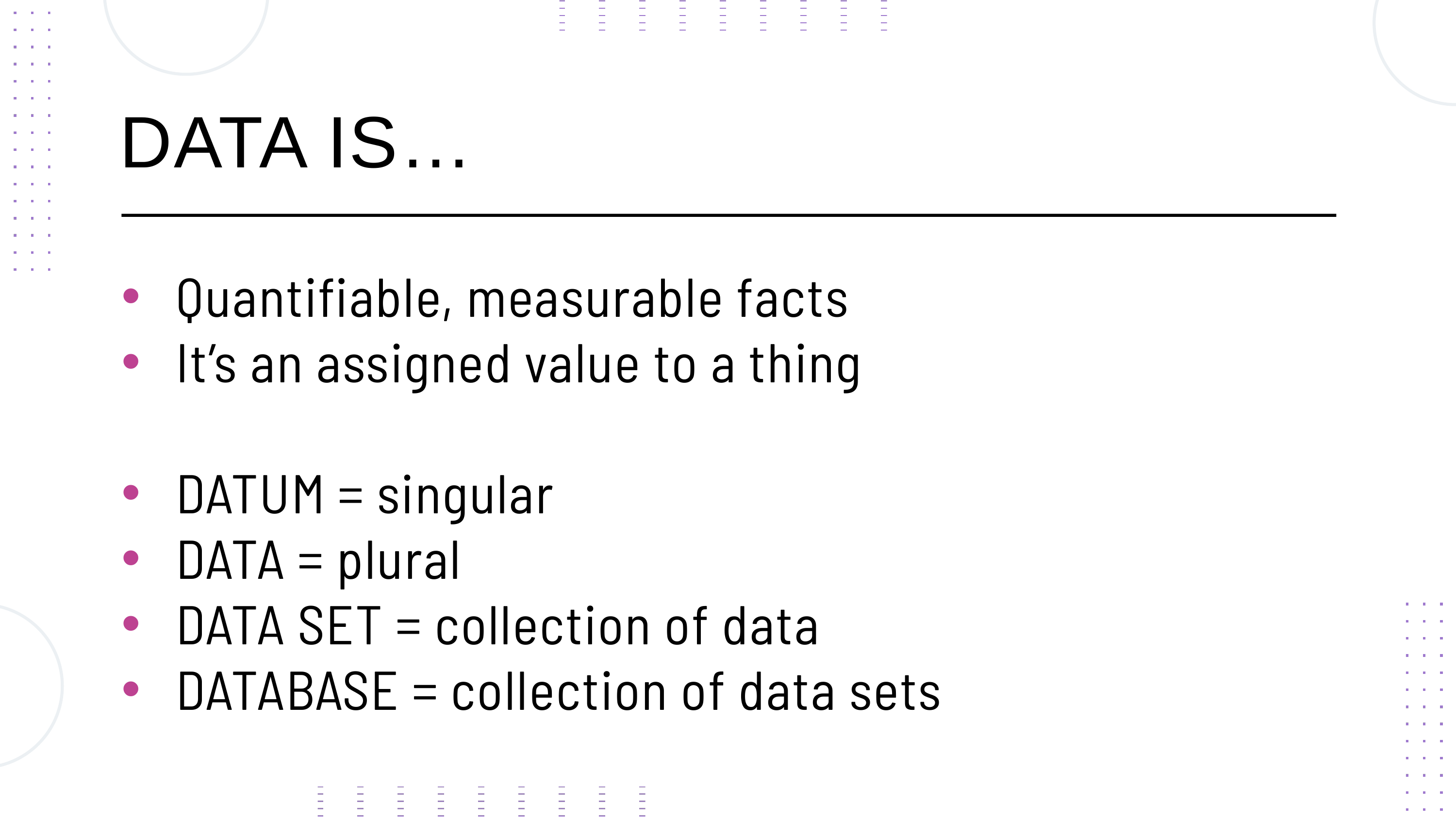

DATA IS…

Quantifiable, measurable facts
It’s an assigned value to a thing

DATUM = singular
DATA = plural
DATA SET = collection of data
DATABASE = collection of data sets